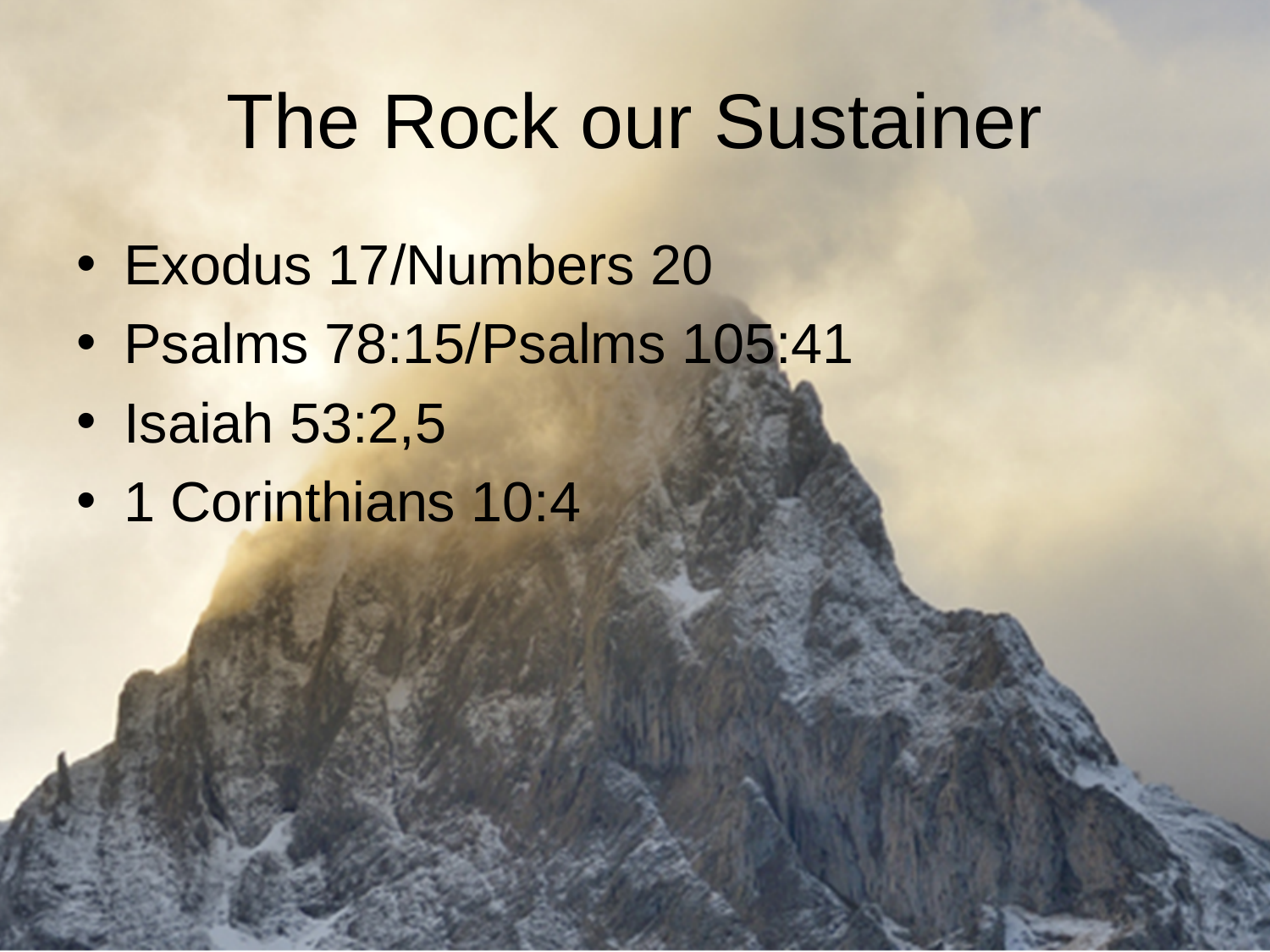

# The Rock our Sustainer
Exodus 17/Numbers 20
Psalms 78:15/Psalms 105:41
Isaiah 53:2,5
1 Corinthians 10:4